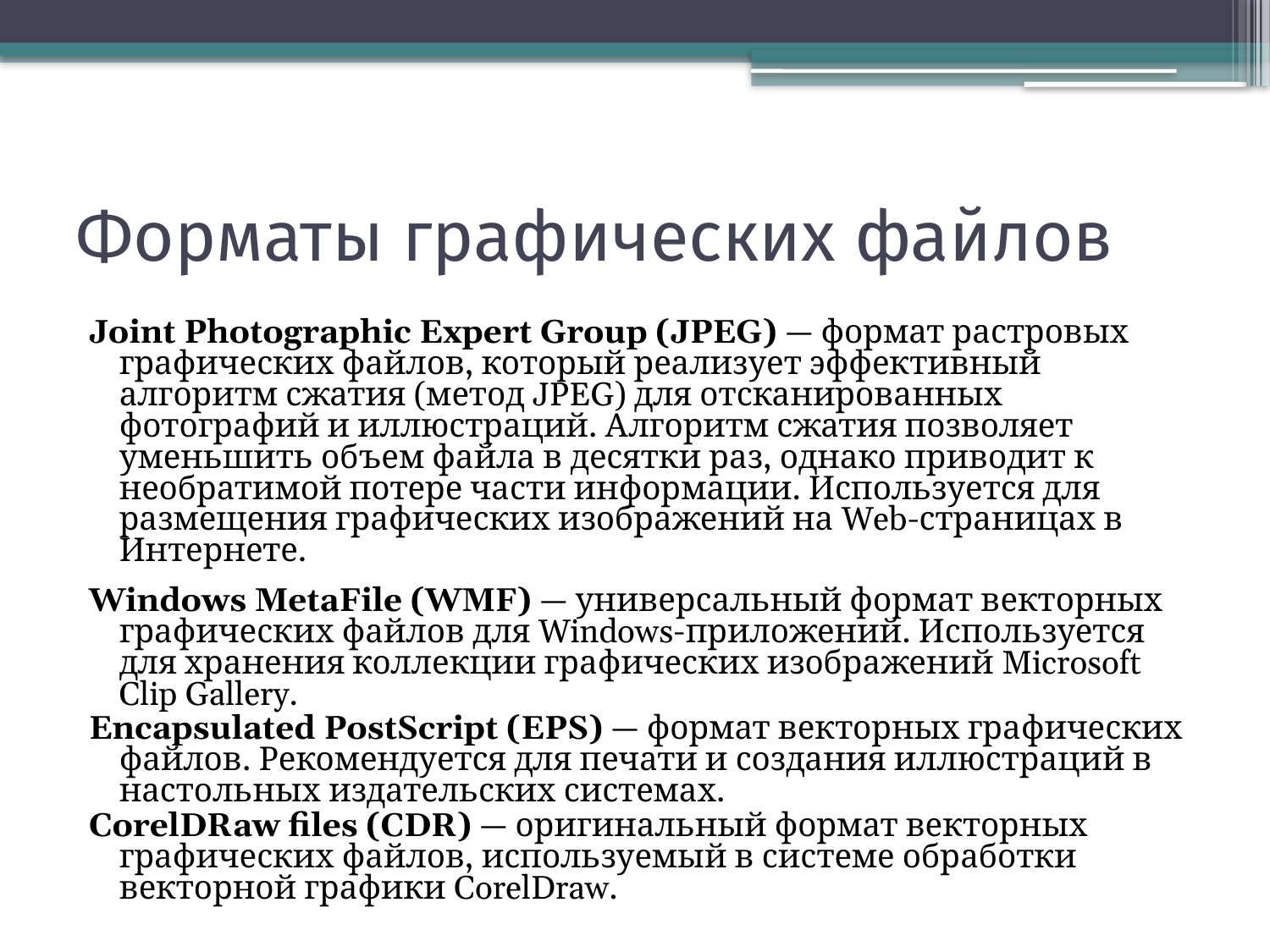

# Форматы графических файлов
Joint Photographic Expert Group (JPEG) — формат растровых графических файлов, который реализует эффективный алгоритм сжатия (метод JPEG) для отсканированных фотографий и иллюстраций. Алгоритм сжатия позволяет уменьшить объем файла в десятки раз, однако приводит к необратимой потере части информации. Используется для размещения графических изображений на Web-страницах в Интернете.

Windows MetaFile (WMF) — универсальный формат векторных графических файлов для Windows-приложений. Используется для хранения коллекции графических изображений Microsoft Clip Gallery.
Encapsulated PostScript (EPS) — формат векторных графических файлов. Рекомендуется для печати и создания иллюстраций в настольных издательских системах.
CorelDRaw files (CDR) — оригинальный формат векторных графических файлов, используемый в системе обработки векторной графики CorelDraw.